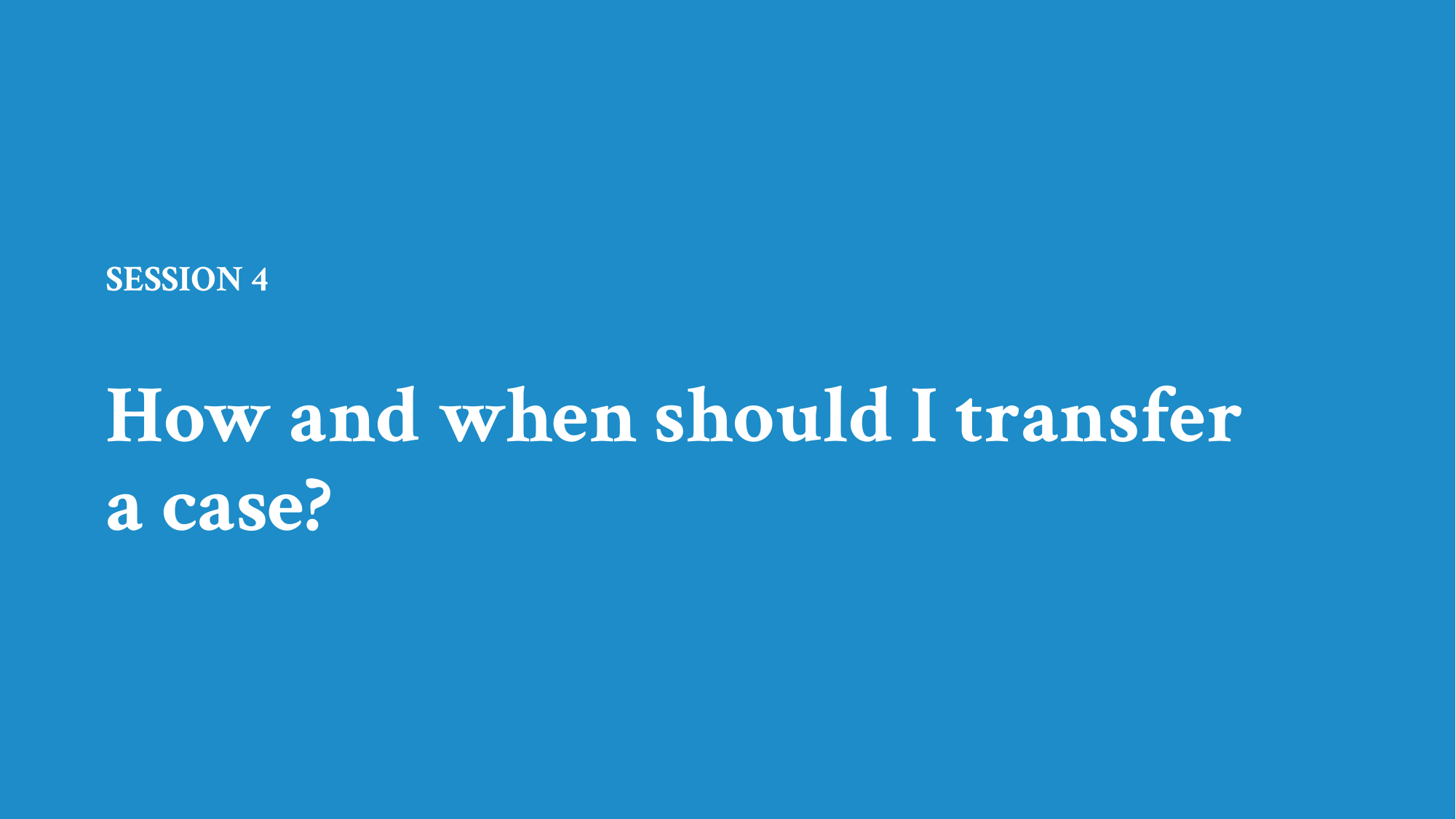

# SESSION 4 How and when should I transfer a case?